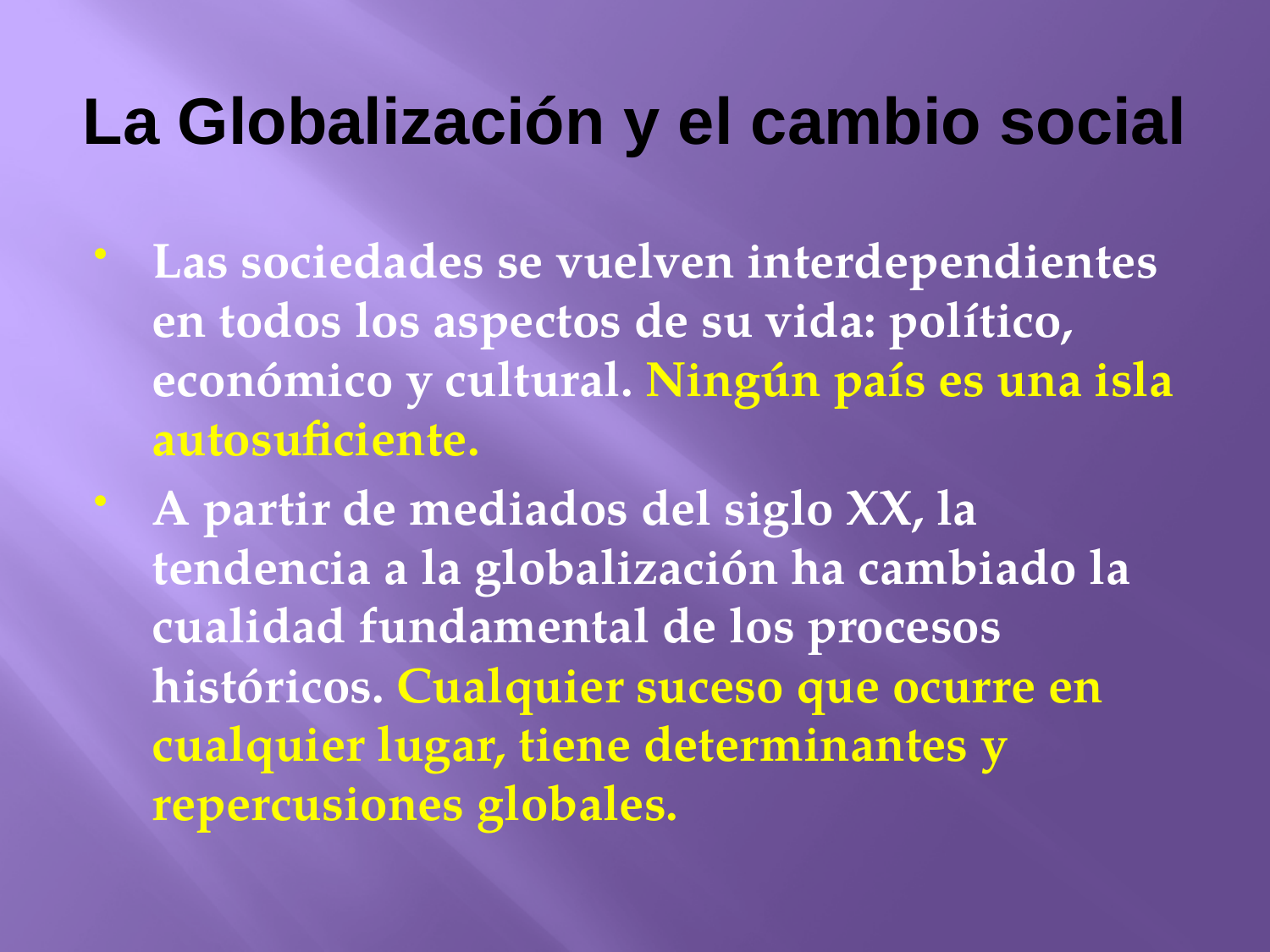

# La Globalización y el cambio social
Las sociedades se vuelven interdependientes en todos los aspectos de su vida: político, económico y cultural. Ningún país es una isla autosuficiente.
A partir de mediados del siglo XX, la tendencia a la globalización ha cambiado la cualidad fundamental de los procesos históricos. Cualquier suceso que ocurre en cualquier lugar, tiene determinantes y repercusiones globales.